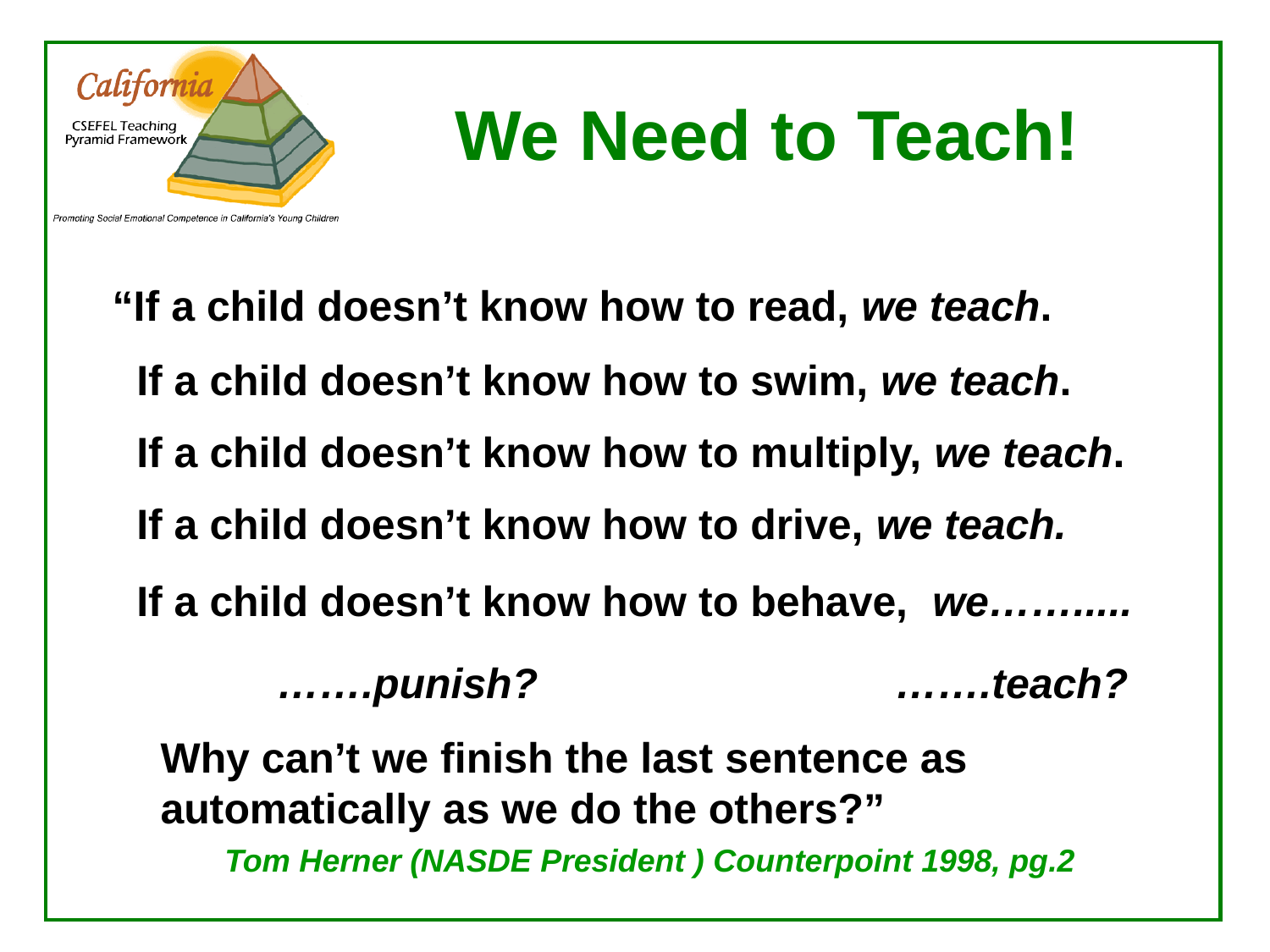

# We Need to Teach!
   “If a child doesn’t know how to read, we teach.
      If a child doesn’t know how to swim, we teach.
      If a child doesn’t know how to multiply, we teach.
      If a child doesn’t know how to drive, we teach.
      If a child doesn’t know how to behave,  we…….....

		Tom Herner (NASDE President ) Counterpoint 1998, pg.2
…….punish?
…….teach?
Why can’t we finish the last sentence as automatically as we do the others?”